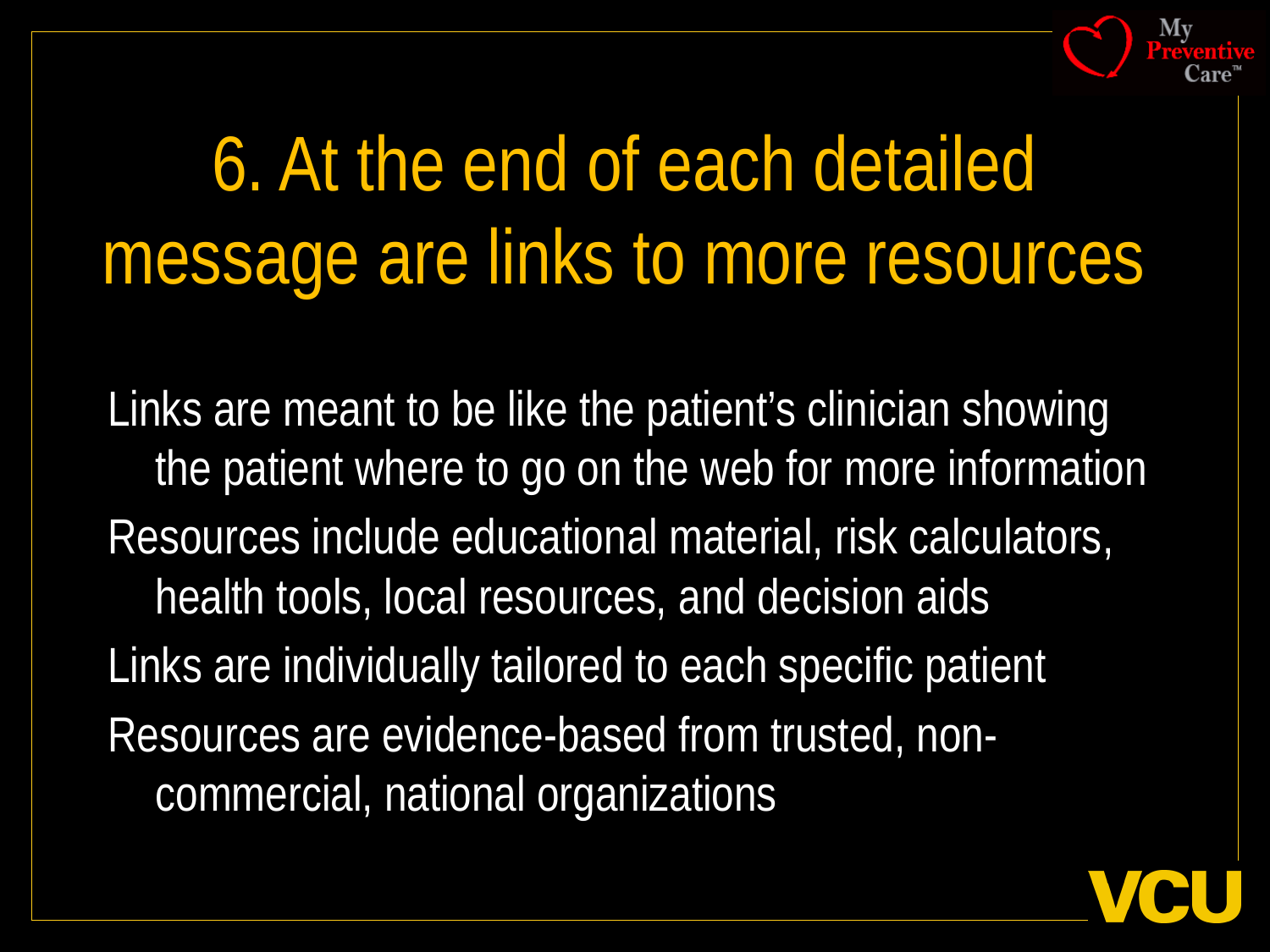

# 6. At the end of each detailed message are links to more resources
Links are meant to be like the patient’s clinician showing the patient where to go on the web for more information
Resources include educational material, risk calculators, health tools, local resources, and decision aids
Links are individually tailored to each specific patient
Resources are evidence-based from trusted, non-commercial, national organizations